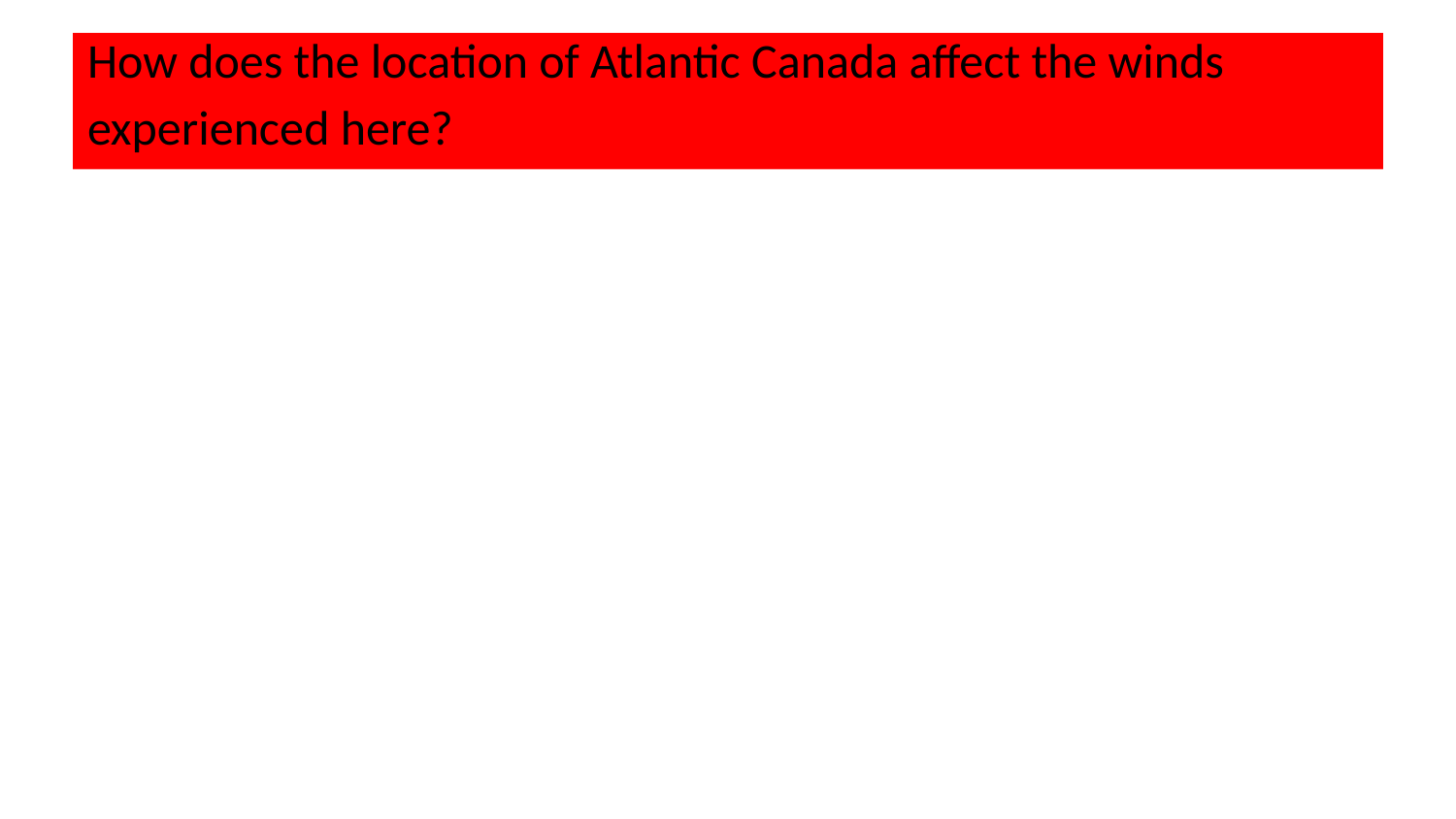

# How does the location of Atlantic Canada affect the winds experienced here?